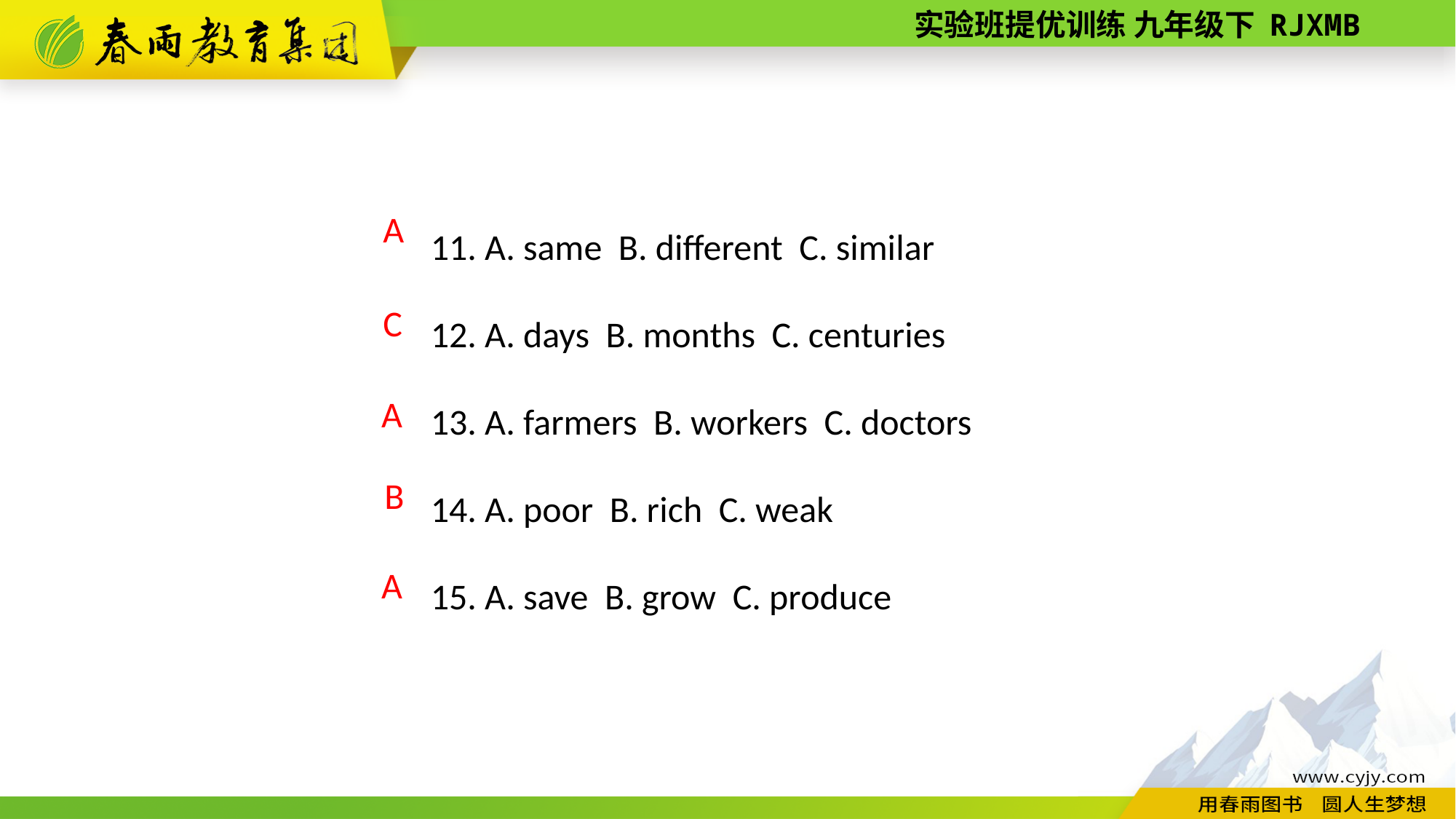

11. A. same  B. different  C. similar
12. A. days  B. months  C. centuries
13. A. farmers  B. workers  C. doctors
14. A. poor  B. rich  C. weak
15. A. save  B. grow  C. produce
A
C
A
B
A